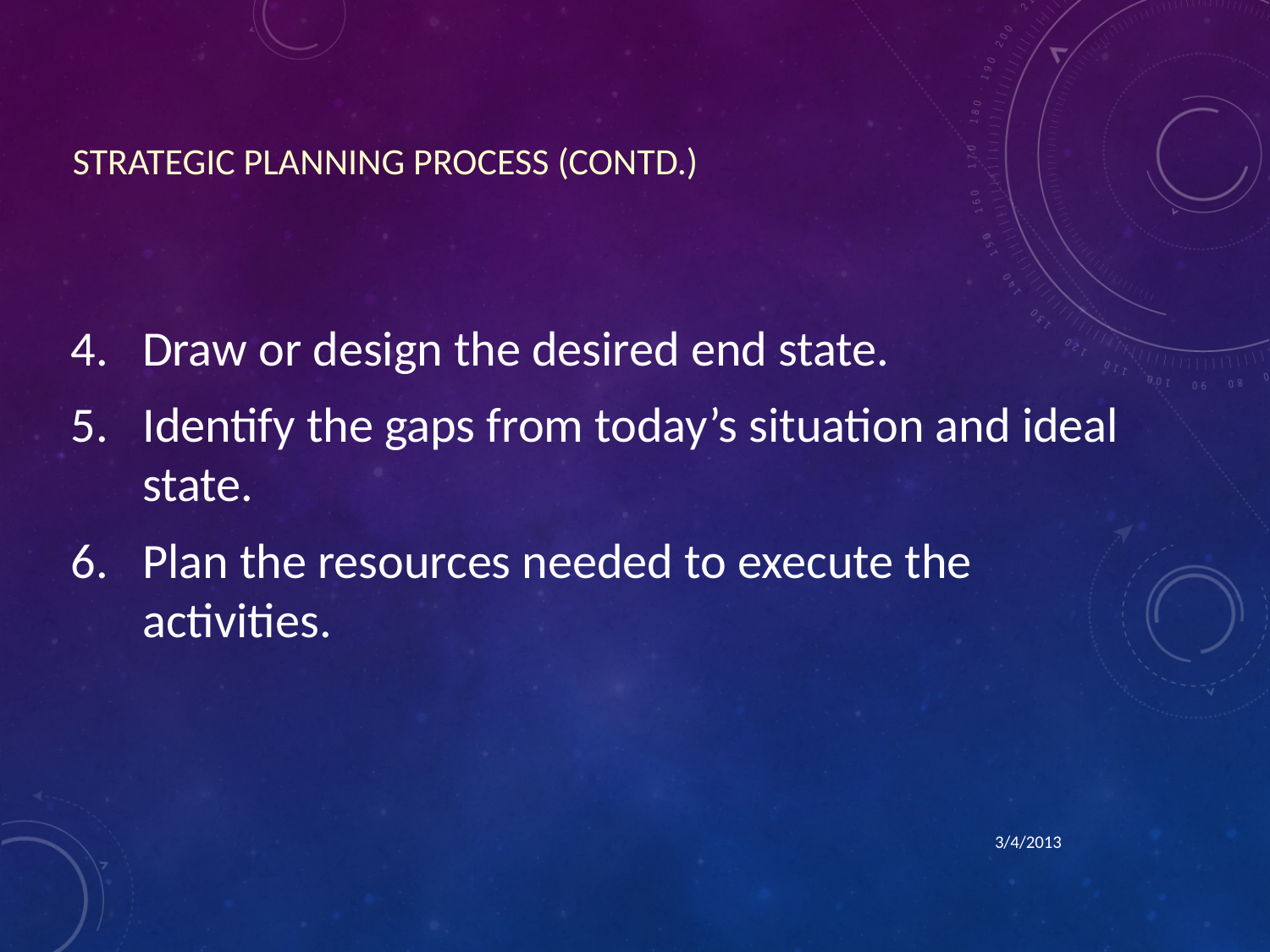

# Strategic Planning Process (Contd.)
Draw or design the desired end state.
Identify the gaps from today’s situation and ideal state.
Plan the resources needed to execute the activities.

3/4/2013